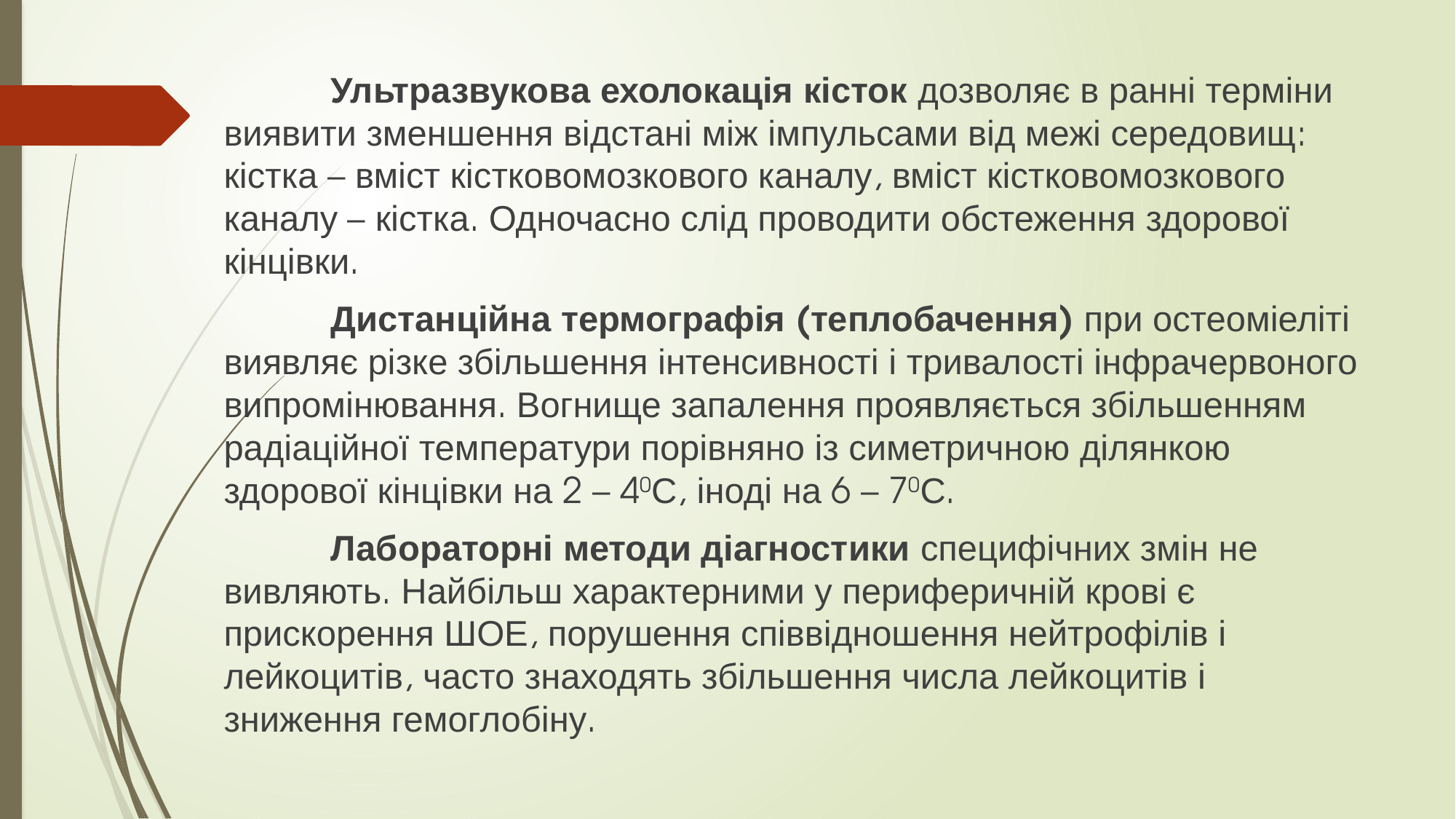

Ультразвукова ехолокація кісток дозволяє в ранні терміни виявити зменшення відстані між імпульсами від межі середовищ: кістка – вміст кістковомозкового каналу, вміст кістковомозкового каналу – кістка. Одночасно слід проводити обстеження здорової кінцівки.
	Дистанційна термографія (теплобачення) при остеоміеліті виявляє різке збільшення інтенсивності і тривалості інфрачервоного випромінювання. Вогнище запалення проявляється збільшенням радіаційної температури порівняно із симетричною ділянкою здорової кінцівки на 2 – 40С, іноді на 6 – 70С.
	Лабораторні методи діагностики специфічних змін не вивляють. Найбільш характерними у периферичній крові є прискорення ШОЕ, порушення співвідношення нейтрофілів і лейкоцитів, часто знаходять збільшення числа лейкоцитів і зниження гемоглобіну.